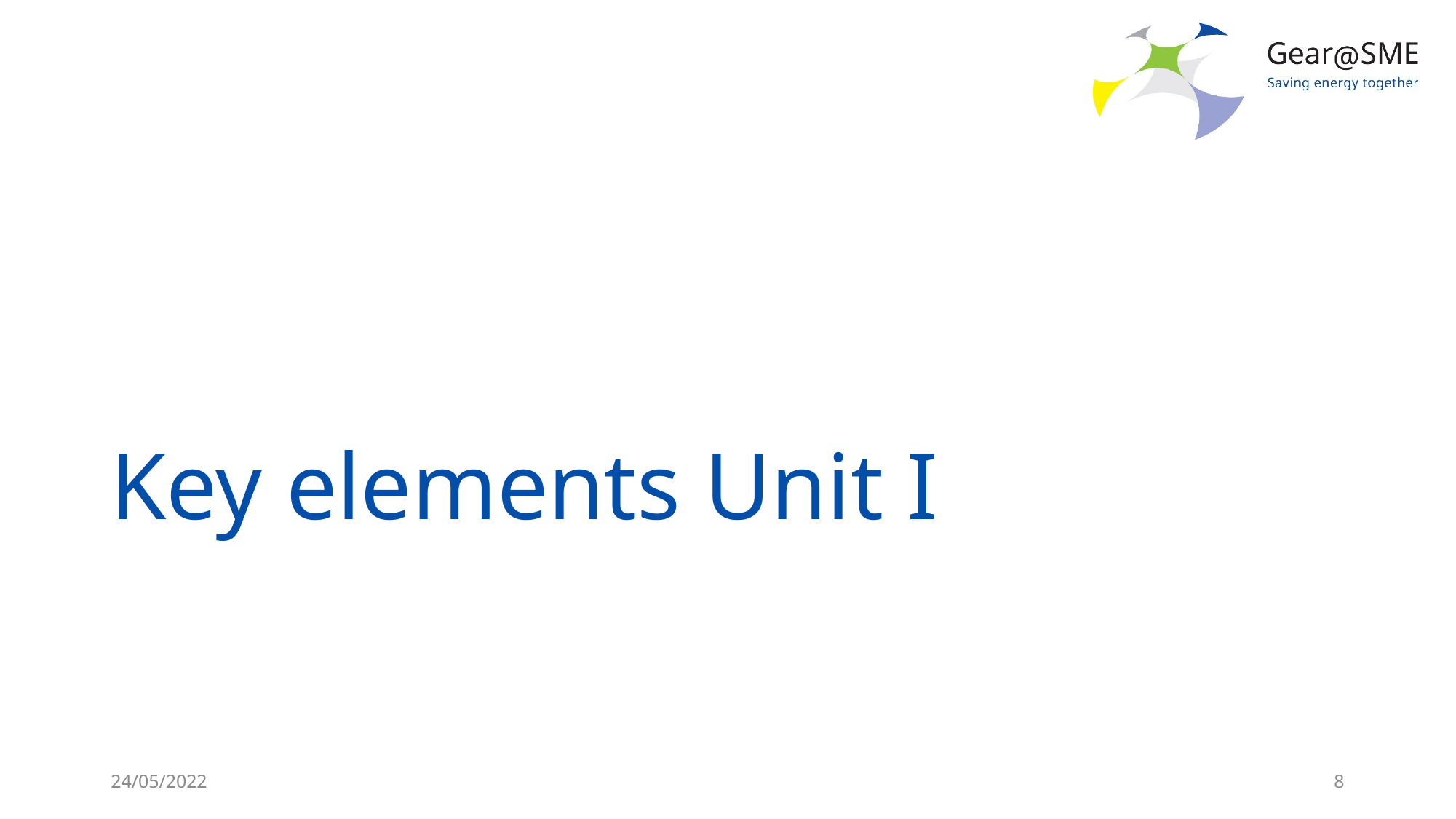

# Key elements Unit I

24/05/2022
8